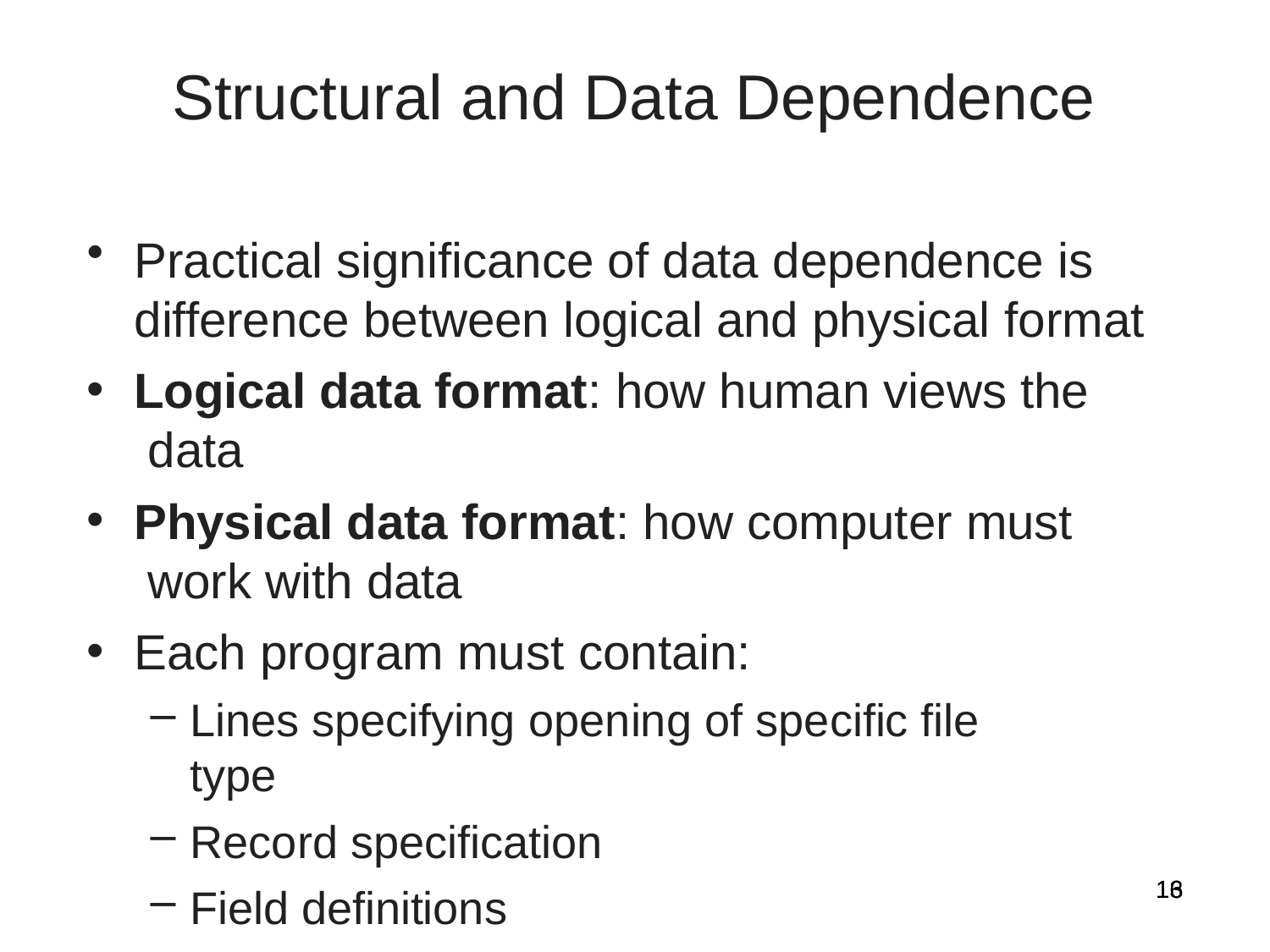

# Structural and Data Dependence
Practical significance of data dependence is  difference between logical and physical format
Logical data format: how human views the  data
Physical data format: how computer must  work with data
Each program must contain:
Lines specifying opening of specific file type
Record specification
Field definitions
13
16